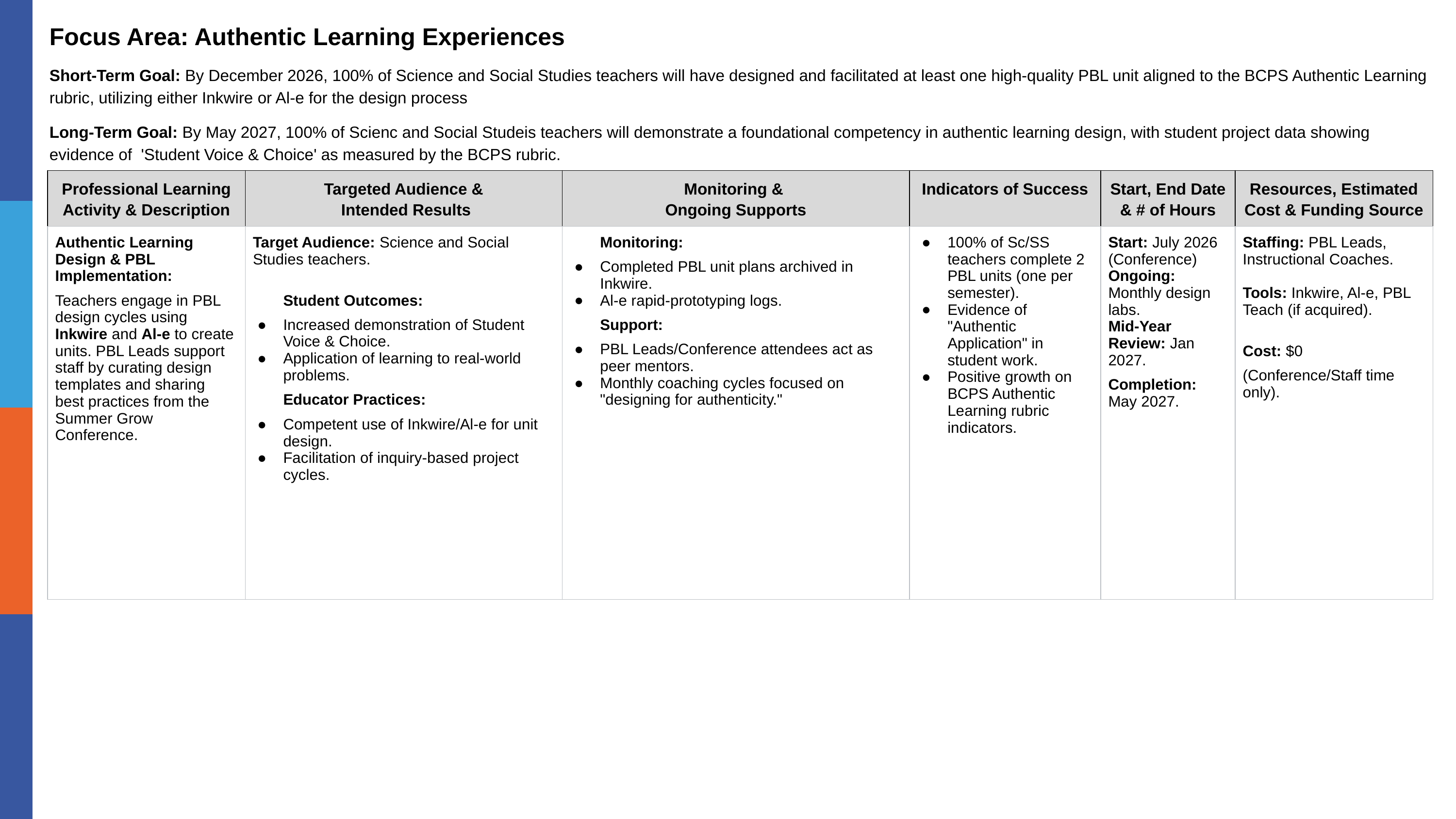

Focus Area: Authentic Learning Experiences
Short-Term Goal: By December 2026, 100% of Science and Social Studies teachers will have designed and facilitated at least one high-quality PBL unit aligned to the BCPS Authentic Learning rubric, utilizing either Inkwire or Al-e for the design process
Long-Term Goal: By May 2027, 100% of Scienc and Social Studeis teachers will demonstrate a foundational competency in authentic learning design, with student project data showing evidence of  'Student Voice & Choice' as measured by the BCPS rubric.
| Professional Learning Activity & Description | Targeted Audience & Intended Results | Monitoring & Ongoing Supports | Indicators of Success | Start, End Date & # of Hours | Resources, Estimated Cost & Funding Source |
| --- | --- | --- | --- | --- | --- |
| Authentic Learning Design & PBL Implementation: Teachers engage in PBL design cycles using Inkwire and Al-e to create units. PBL Leads support staff by curating design templates and sharing best practices from the Summer Grow Conference. | Target Audience: Science and Social Studies teachers. Student Outcomes: Increased demonstration of Student Voice & Choice. Application of learning to real-world problems. Educator Practices: Competent use of Inkwire/Al-e for unit design. Facilitation of inquiry-based project cycles. | Monitoring: Completed PBL unit plans archived in Inkwire. Al-e rapid-prototyping logs. Support: PBL Leads/Conference attendees act as peer mentors. Monthly coaching cycles focused on "designing for authenticity." | 100% of Sc/SS teachers complete 2 PBL units (one per semester). Evidence of "Authentic Application" in student work. Positive growth on BCPS Authentic Learning rubric indicators. | Start: July 2026 (Conference) Ongoing: Monthly design labs. Mid-Year Review: Jan 2027. Completion: May 2027. | Staffing: PBL Leads, Instructional Coaches. Tools: Inkwire, Al-e, PBL Teach (if acquired). Cost: $0 (Conference/Staff time only). |